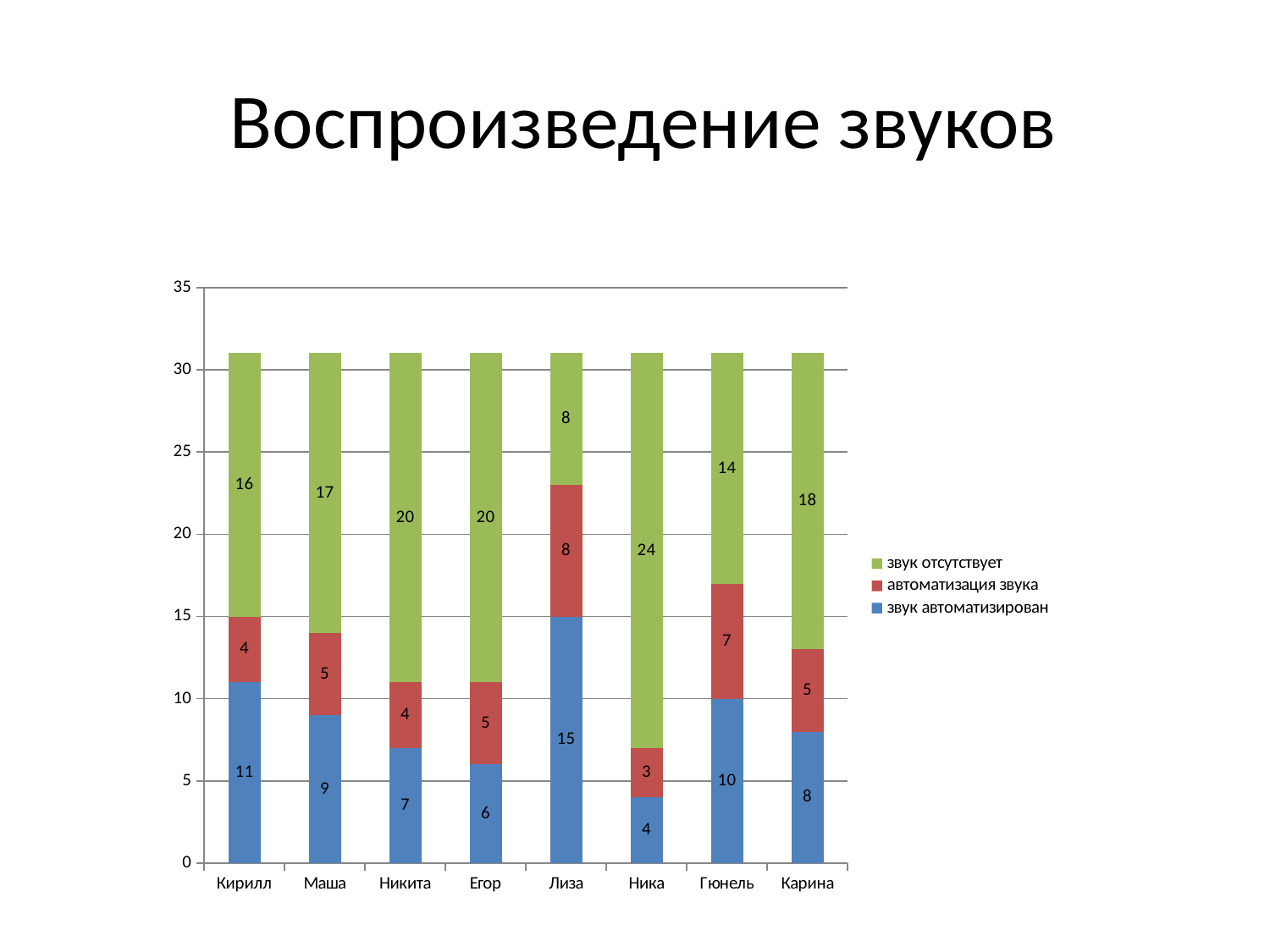

# Воспроизведение звуков

### Chart

| Category | звук автоматизирован | автоматизация звука | звук отсутствует |
|---|---|---|---|
| Кирилл | 11.0 | 4.0 | 16.0 |
| Маша | 9.0 | 5.0 | 17.0 |
| Никита | 7.0 | 4.0 | 20.0 |
| Егор | 6.0 | 5.0 | 20.0 |
| Лиза | 15.0 | 8.0 | 8.0 |
| Ника | 4.0 | 3.0 | 24.0 |
| Гюнель | 10.0 | 7.0 | 14.0 |
| Карина | 8.0 | 5.0 | 18.0 |